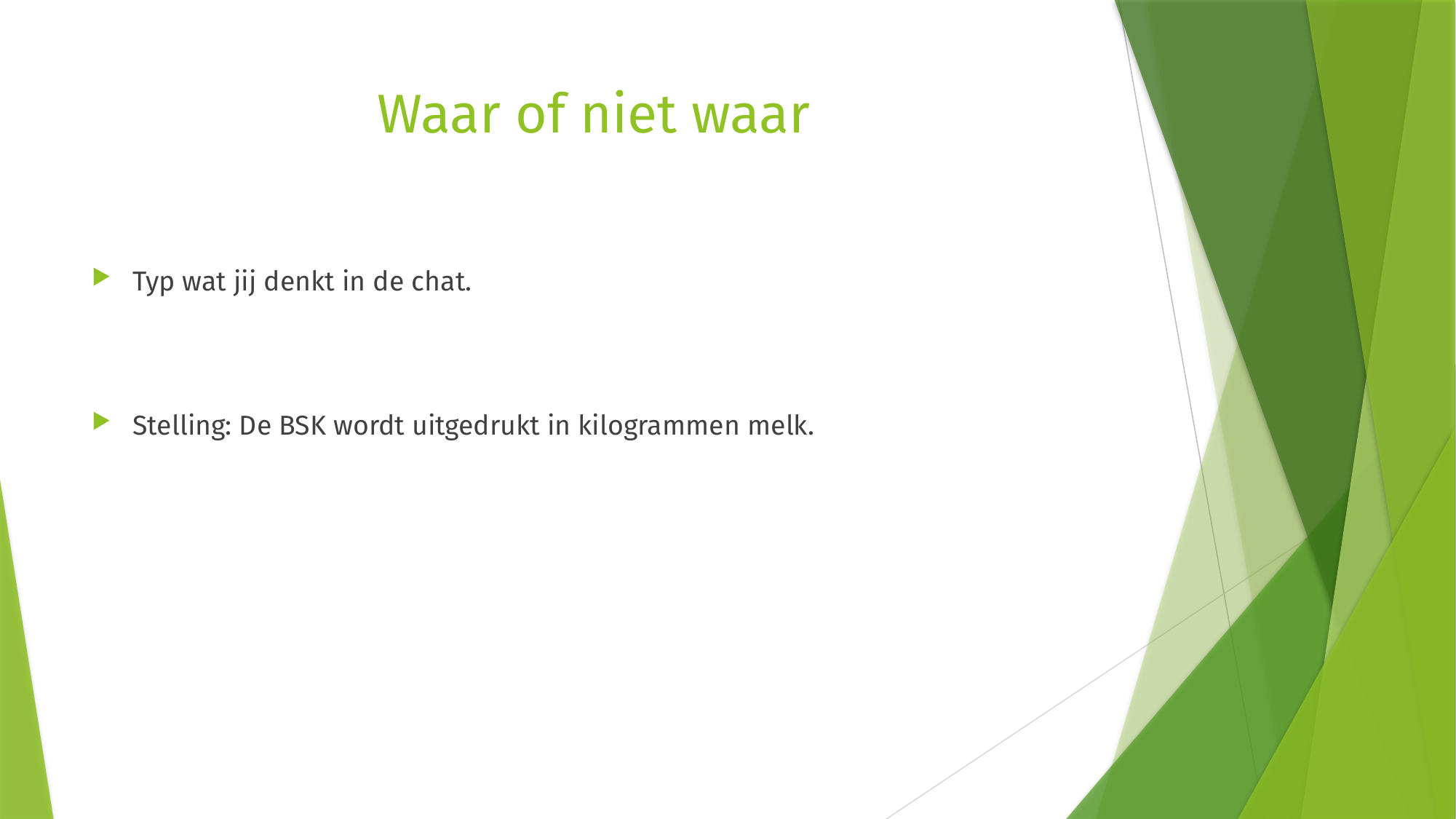

# Waar of niet waar
Typ wat jij denkt in de chat.

Stelling: De BSK wordt uitgedrukt in kilogrammen melk.